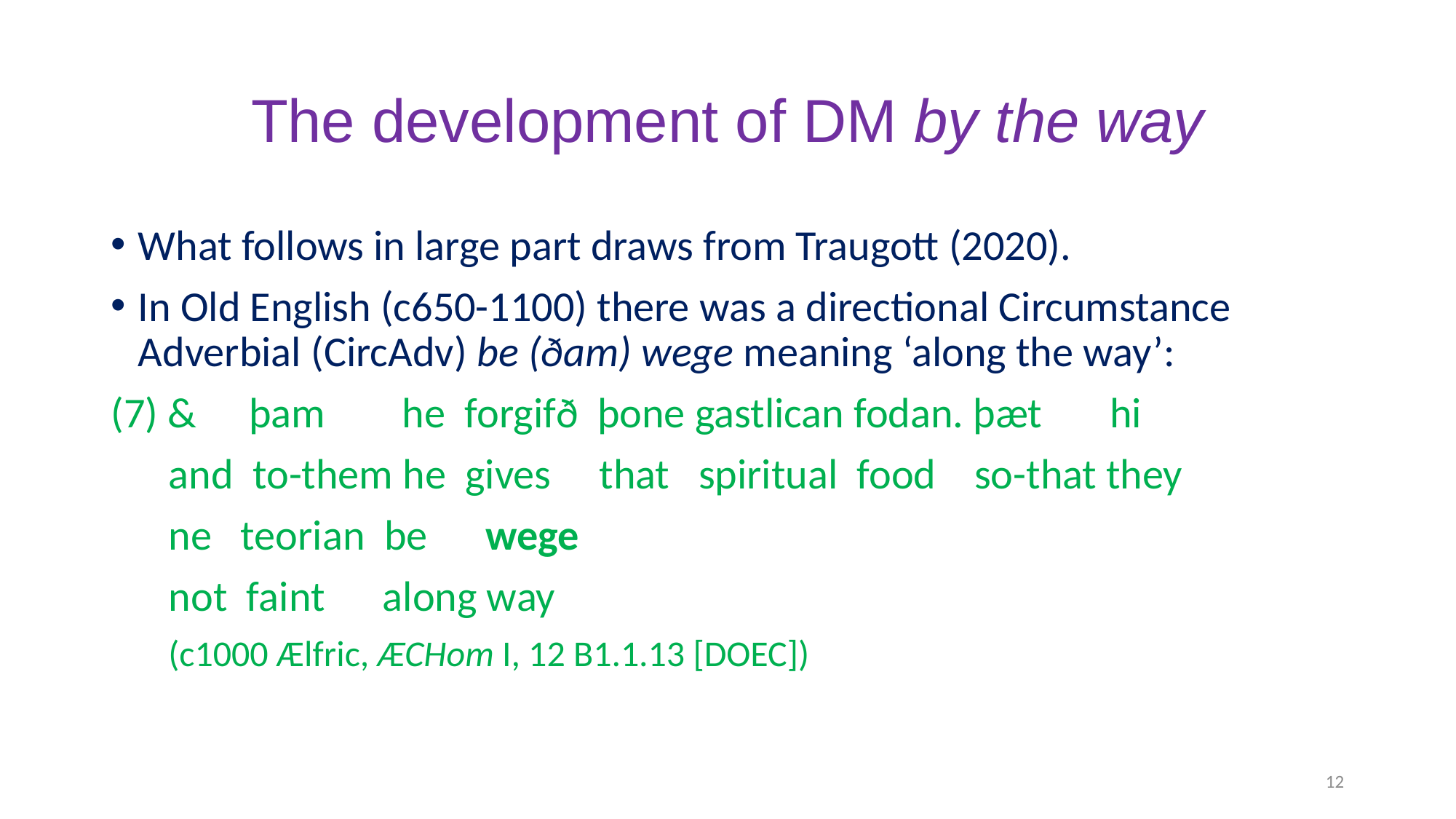

# The development of DM by the way
What follows in large part draws from Traugott (2020).
In Old English (c650-1100) there was a directional Circumstance Adverbial (CircAdv) be (ðam) wege meaning ‘along the way’:
(7) &	   þam        he  forgifð  þone gastlican fodan. þæt       hi
      and  to-them he  gives     that   spiritual  food    so-that they
      ne   teorian  be      wege
      not  faint      along way
       (c1000 Ælfric, ÆCHom I, 12 B1.1.13 [DOEC])

12